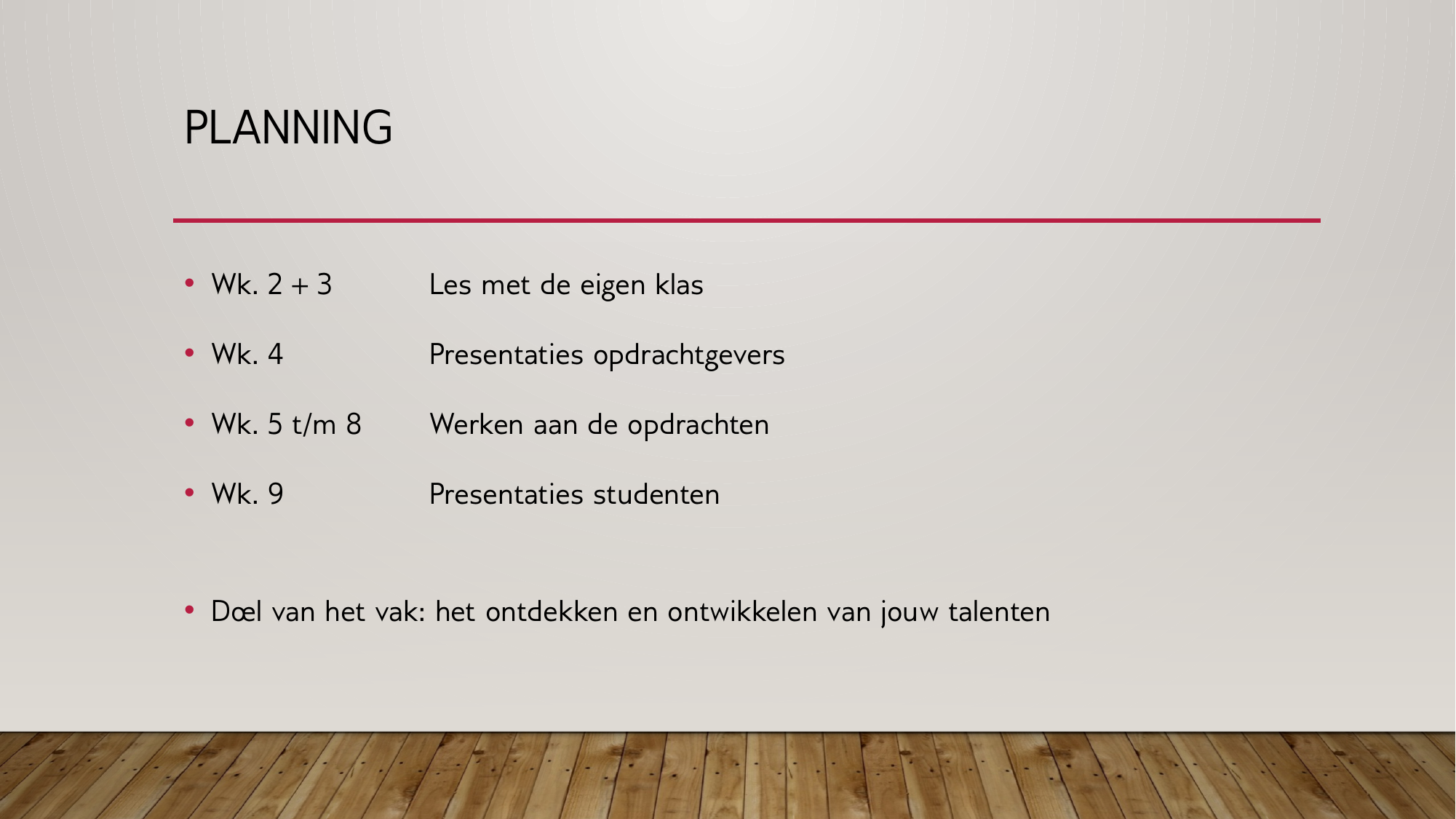

# Planning
Wk. 2 + 3	Les met de eigen klas
Wk. 4		Presentaties opdrachtgevers
Wk. 5 t/m 8	Werken aan de opdrachten
Wk. 9		Presentaties studenten

Doel van het vak: het ontdekken en ontwikkelen van jouw talenten